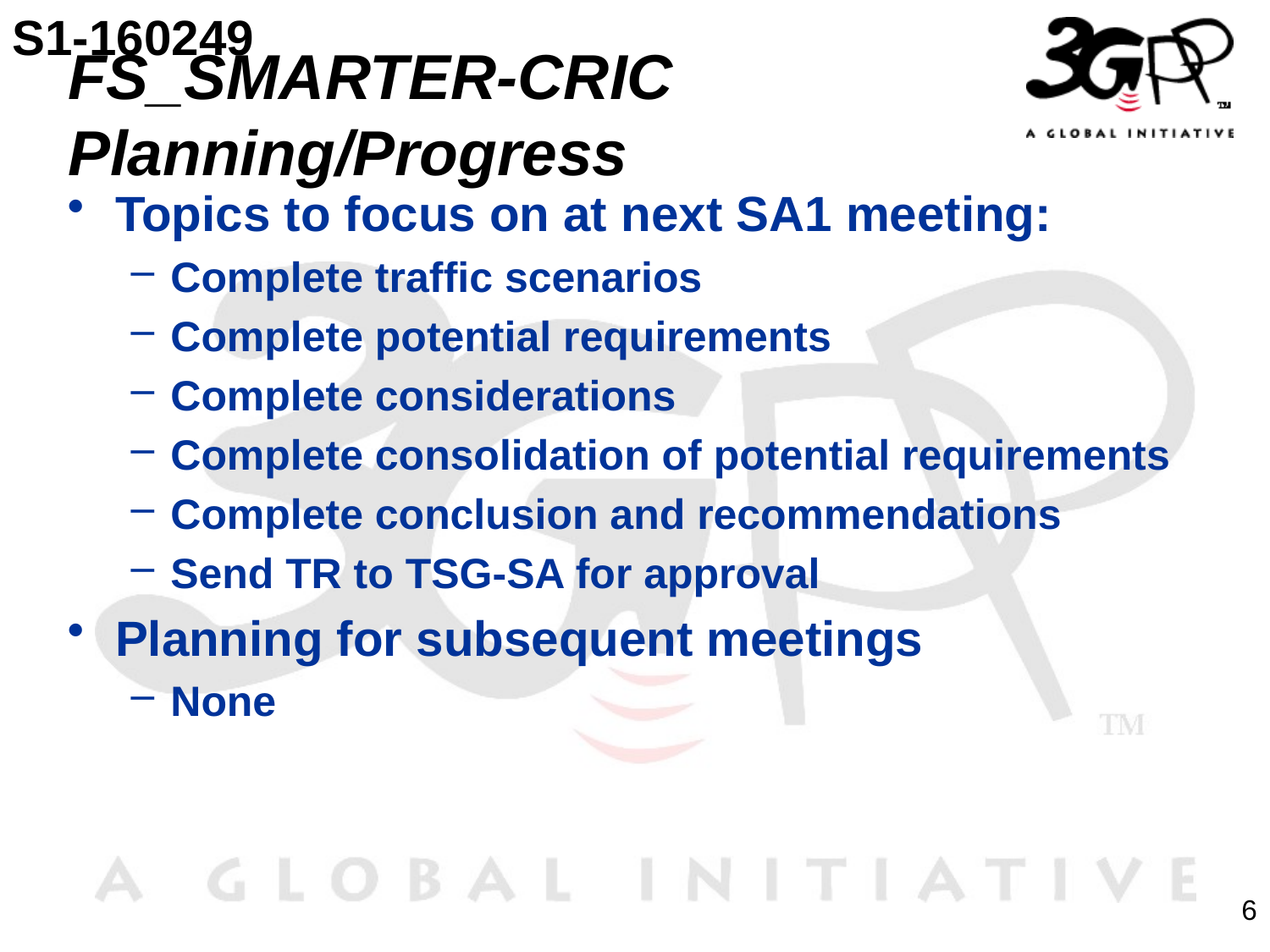

S1-160249
# FS_SMARTER-CRIC Planning/Progress
Topics to focus on at next SA1 meeting:
Complete traffic scenarios
Complete potential requirements
Complete considerations
Complete consolidation of potential requirements
Complete conclusion and recommendations
Send TR to TSG-SA for approval
Planning for subsequent meetings
None
6